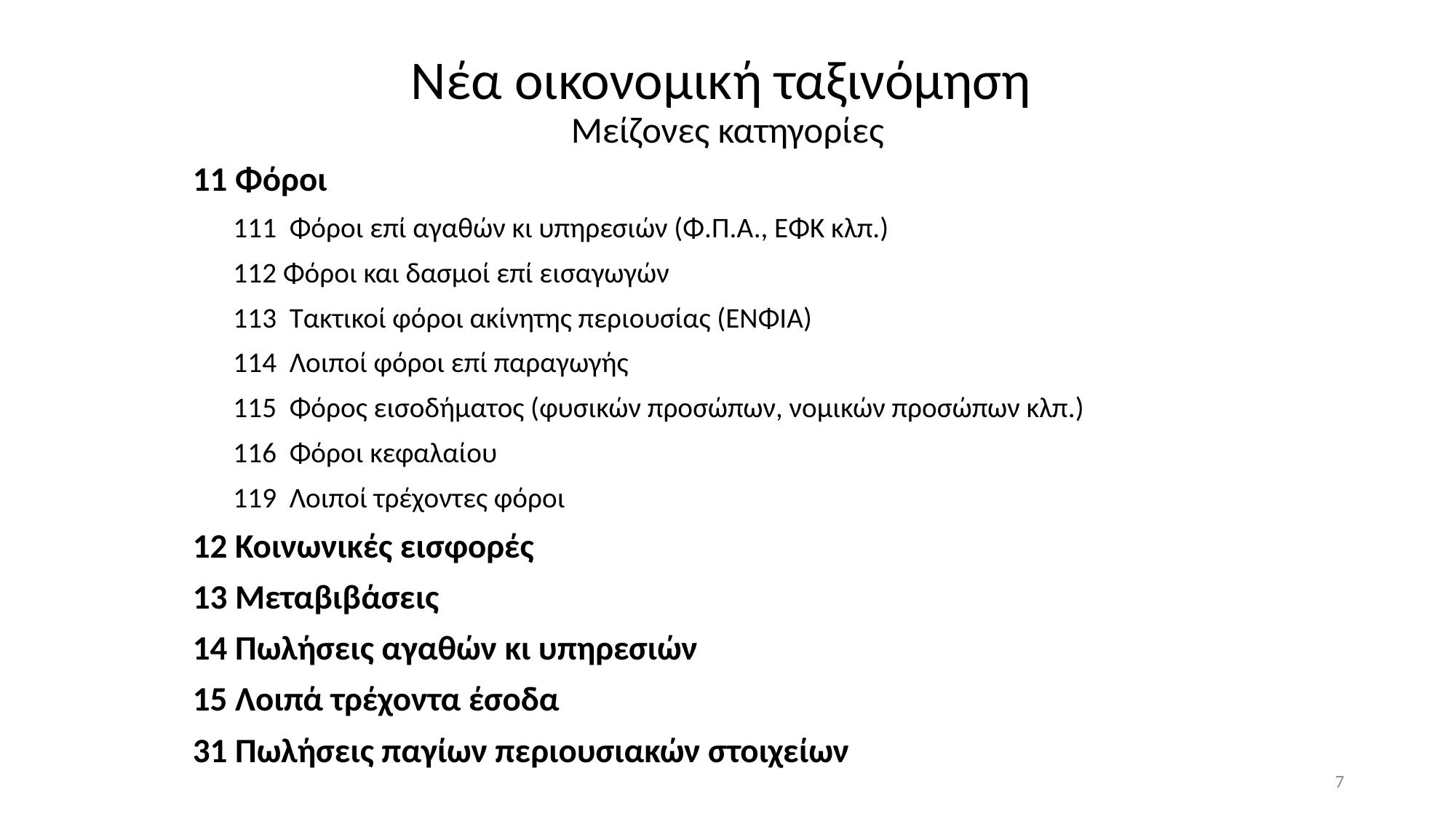

# Νέα οικονομική ταξινόμηση Μείζονες κατηγορίες
11 Φόροι
111  Φόροι επί αγαθών κι υπηρεσιών (Φ.Π.Α., ΕΦΚ κλπ.)
112 Φόροι και δασμοί επί εισαγωγών
113  Τακτικοί φόροι ακίνητης περιουσίας (ΕΝΦΙΑ)
114  Λοιποί φόροι επί παραγωγής
115  Φόρος εισοδήματος (φυσικών προσώπων, νομικών προσώπων κλπ.)
116  Φόροι κεφαλαίου
119  Λοιποί τρέχοντες φόροι
12 Κοινωνικές εισφορές
13 Μεταβιβάσεις
14 Πωλήσεις αγαθών κι υπηρεσιών
15 Λοιπά τρέχοντα έσοδα
31 Πωλήσεις παγίων περιουσιακών στοιχείων

7